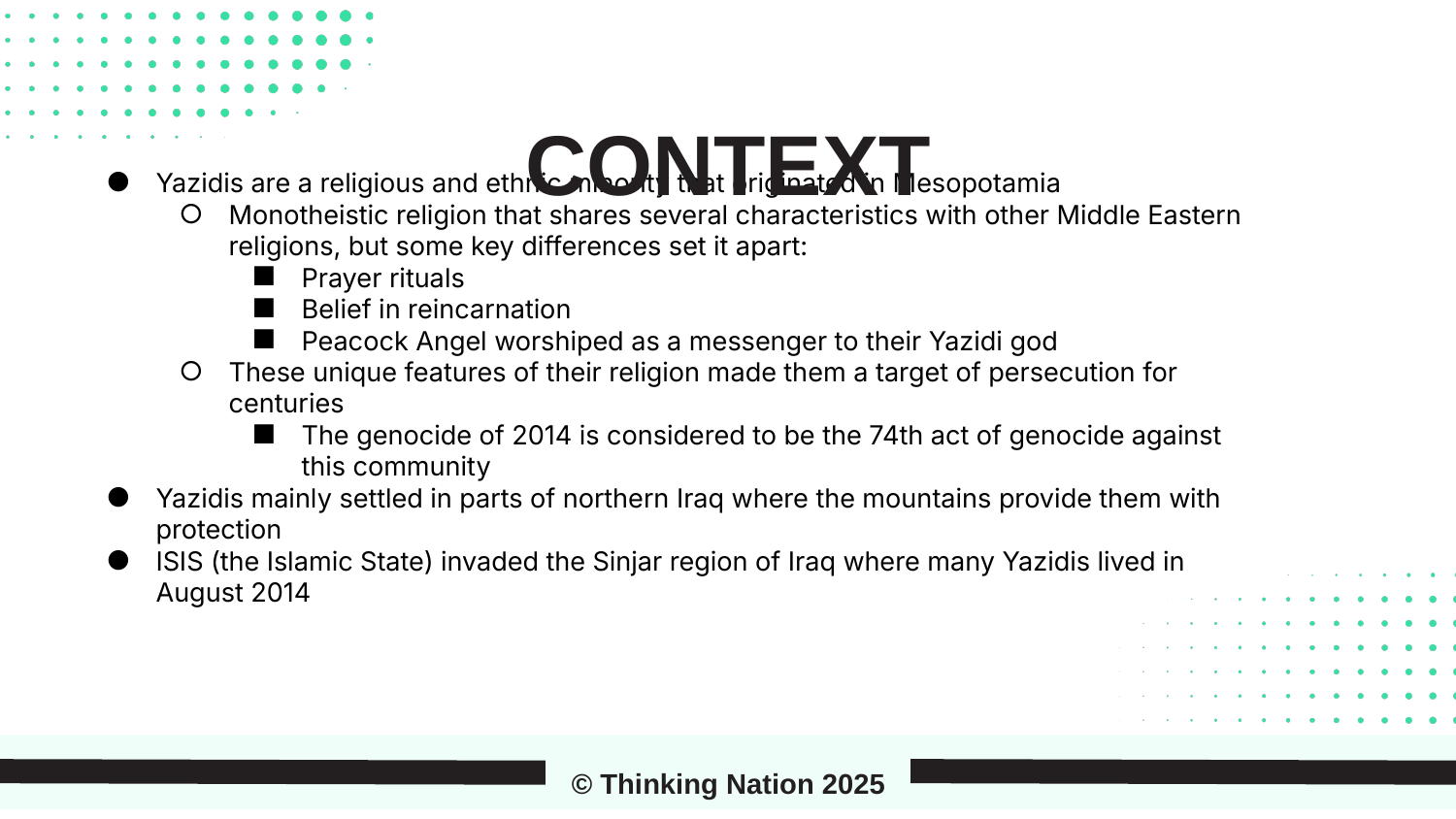

CONTEXT
Yazidis are a religious and ethnic minority that originated in Mesopotamia
Monotheistic religion that shares several characteristics with other Middle Eastern religions, but some key differences set it apart:
Prayer rituals
Belief in reincarnation
Peacock Angel worshiped as a messenger to their Yazidi god
These unique features of their religion made them a target of persecution for centuries
The genocide of 2014 is considered to be the 74th act of genocide against this community
Yazidis mainly settled in parts of northern Iraq where the mountains provide them with protection
ISIS (the Islamic State) invaded the Sinjar region of Iraq where many Yazidis lived in August 2014

© Thinking Nation 2025